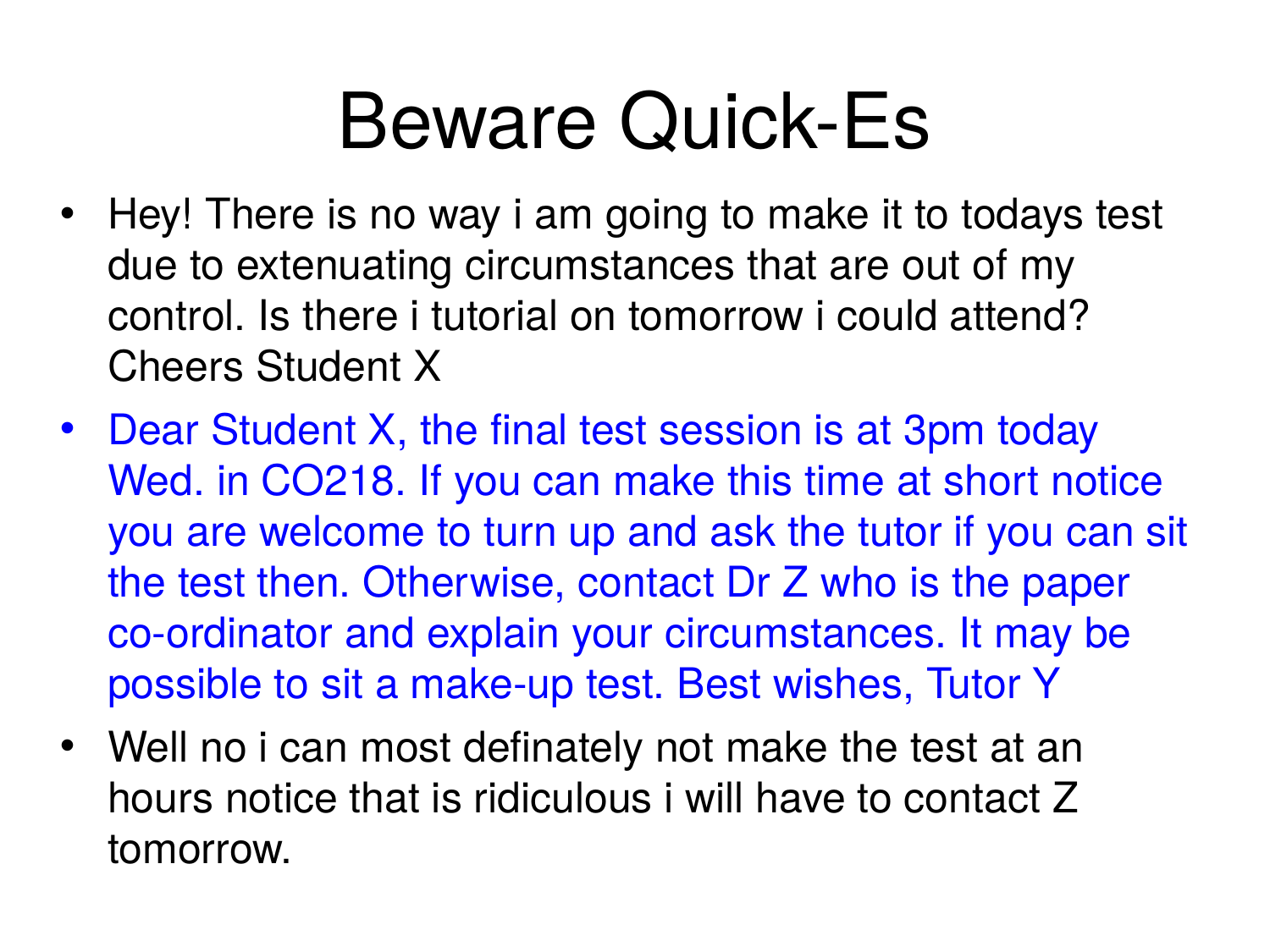

# Beware Quick-Es
Hey! There is no way i am going to make it to todays test due to extenuating circumstances that are out of my control. Is there i tutorial on tomorrow i could attend? Cheers Student X
Dear Student X, the final test session is at 3pm today Wed. in CO218. If you can make this time at short notice you are welcome to turn up and ask the tutor if you can sit the test then. Otherwise, contact Dr Z who is the paper co-ordinator and explain your circumstances. It may be possible to sit a make-up test. Best wishes, Tutor Y
Well no i can most definately not make the test at an hours notice that is ridiculous i will have to contact Z tomorrow.